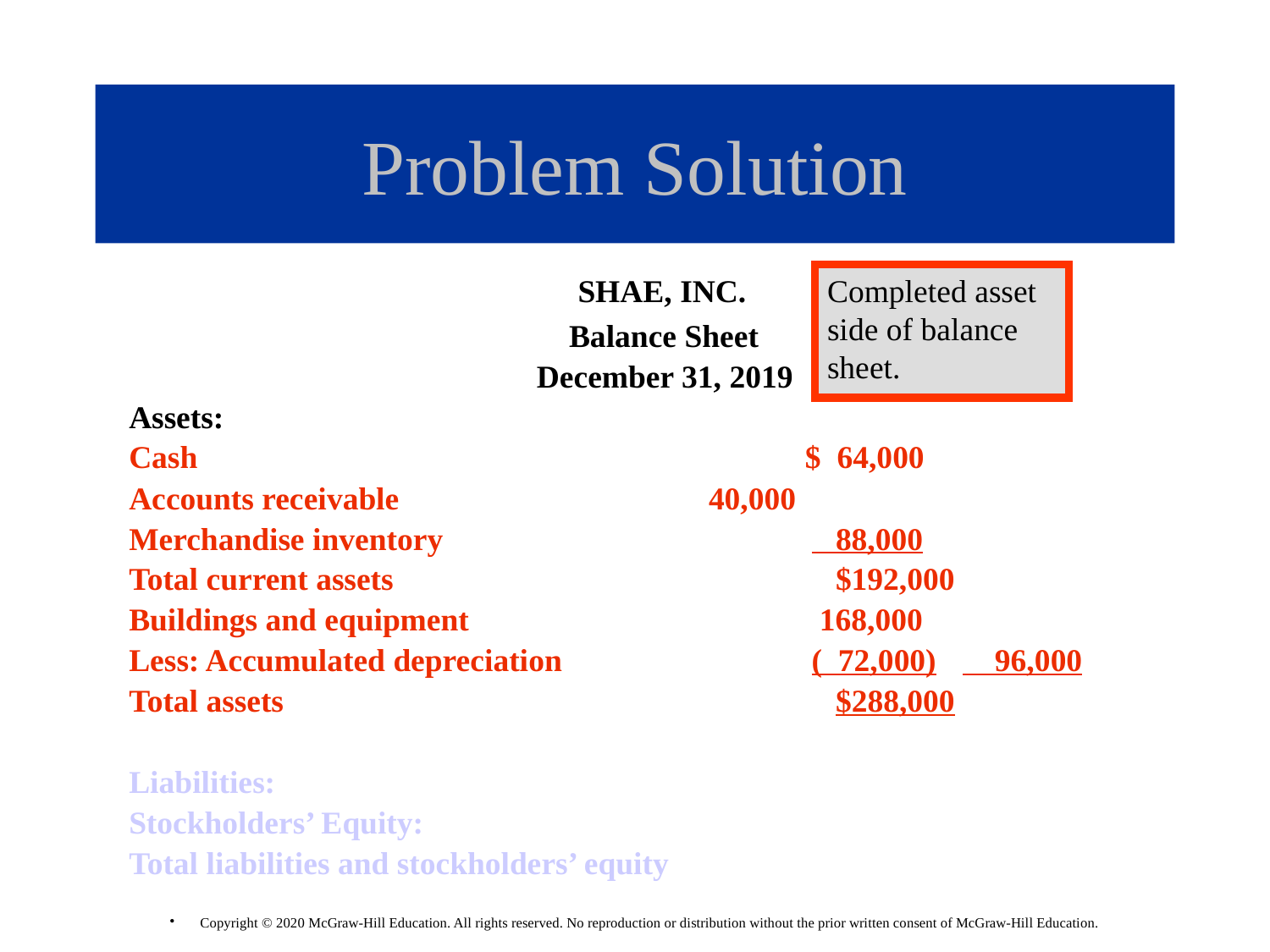

# Problem Solution
			            SHAE, INC.
		                                 Balance Sheet
		                             December 31, 2019
Assets:
Cash 				               $  64,000
Accounts receivable 			   40,000
Merchandise inventory			   88,000
Total current assets 				   $192,000
Buildings and equipment 			 168,000
Less: Accumulated depreciation	            	(  72,000)	       96,000
Total assets 					   $288,000

Liabilities:
Stockholders’ Equity:
Total liabilities and stockholders’ equity

Completed asset side of balance sheet.